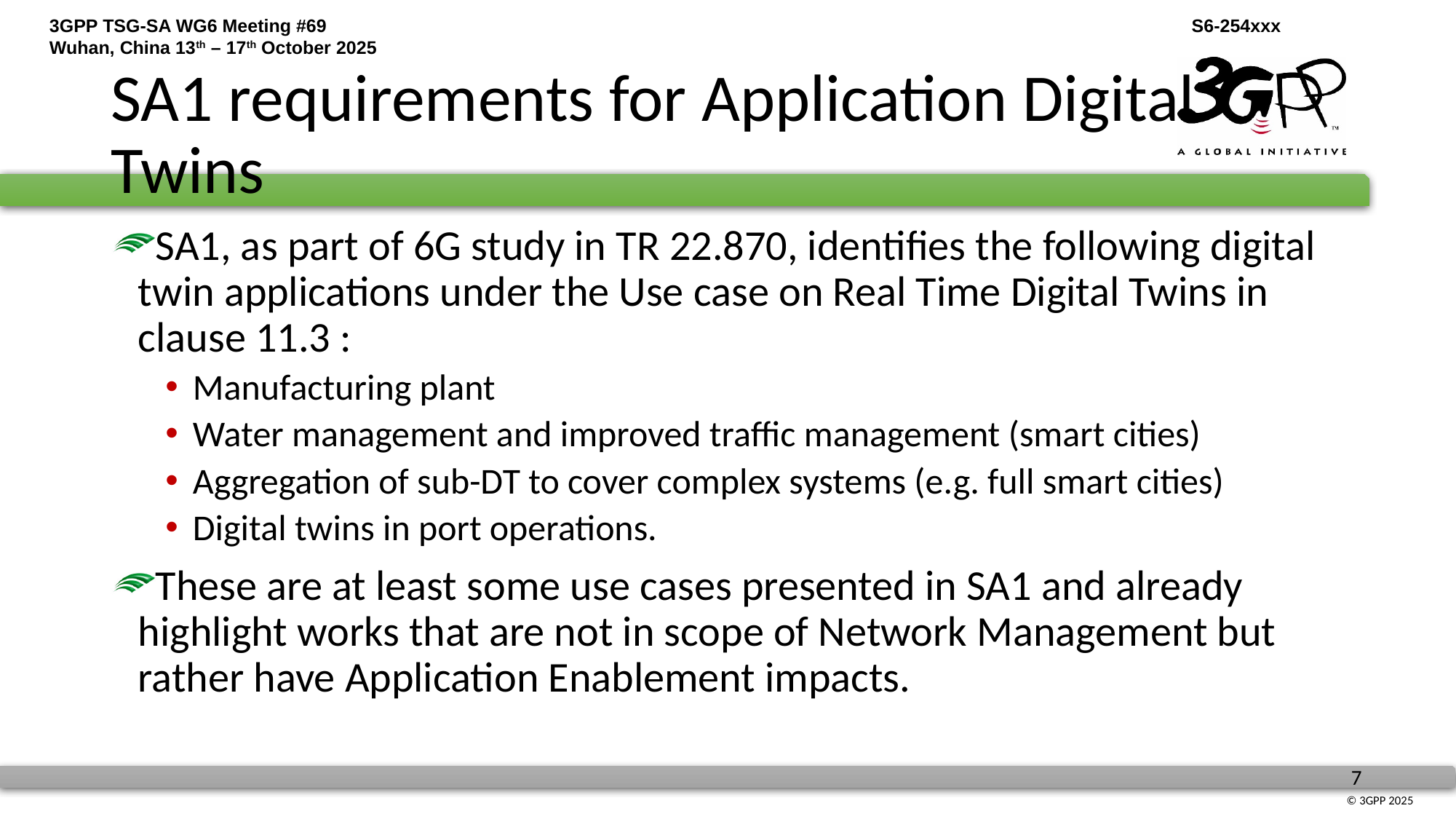

# SA1 requirements for Application Digital Twins
SA1, as part of 6G study in TR 22.870, identifies the following digital twin applications under the Use case on Real Time Digital Twins in clause 11.3 :
Manufacturing plant
Water management and improved traffic management (smart cities)
Aggregation of sub-DT to cover complex systems (e.g. full smart cities)
Digital twins in port operations.
These are at least some use cases presented in SA1 and already highlight works that are not in scope of Network Management but rather have Application Enablement impacts.